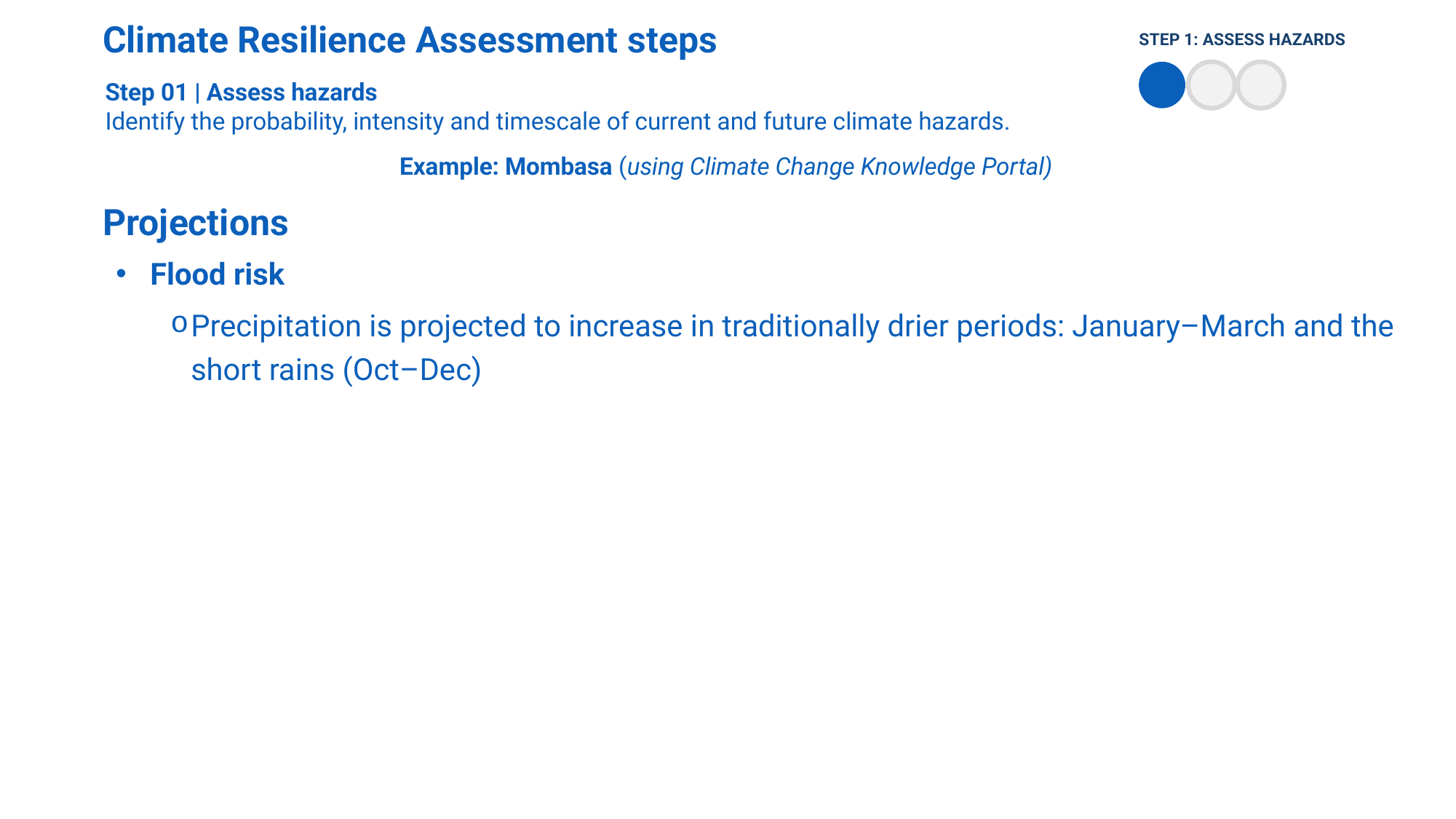

Climate Resilience Assessment steps
STEP 1: ASSESS HAZARDS

Step 01 | Assess hazards
Identify the probability, intensity and timescale of current and future climate hazards.

Example: Mombasa (using Climate Change Knowledge Portal)
Projections
Flood risk
Precipitation is projected to increase in traditionally drier periods: January–March and the short rains (Oct–Dec)
44